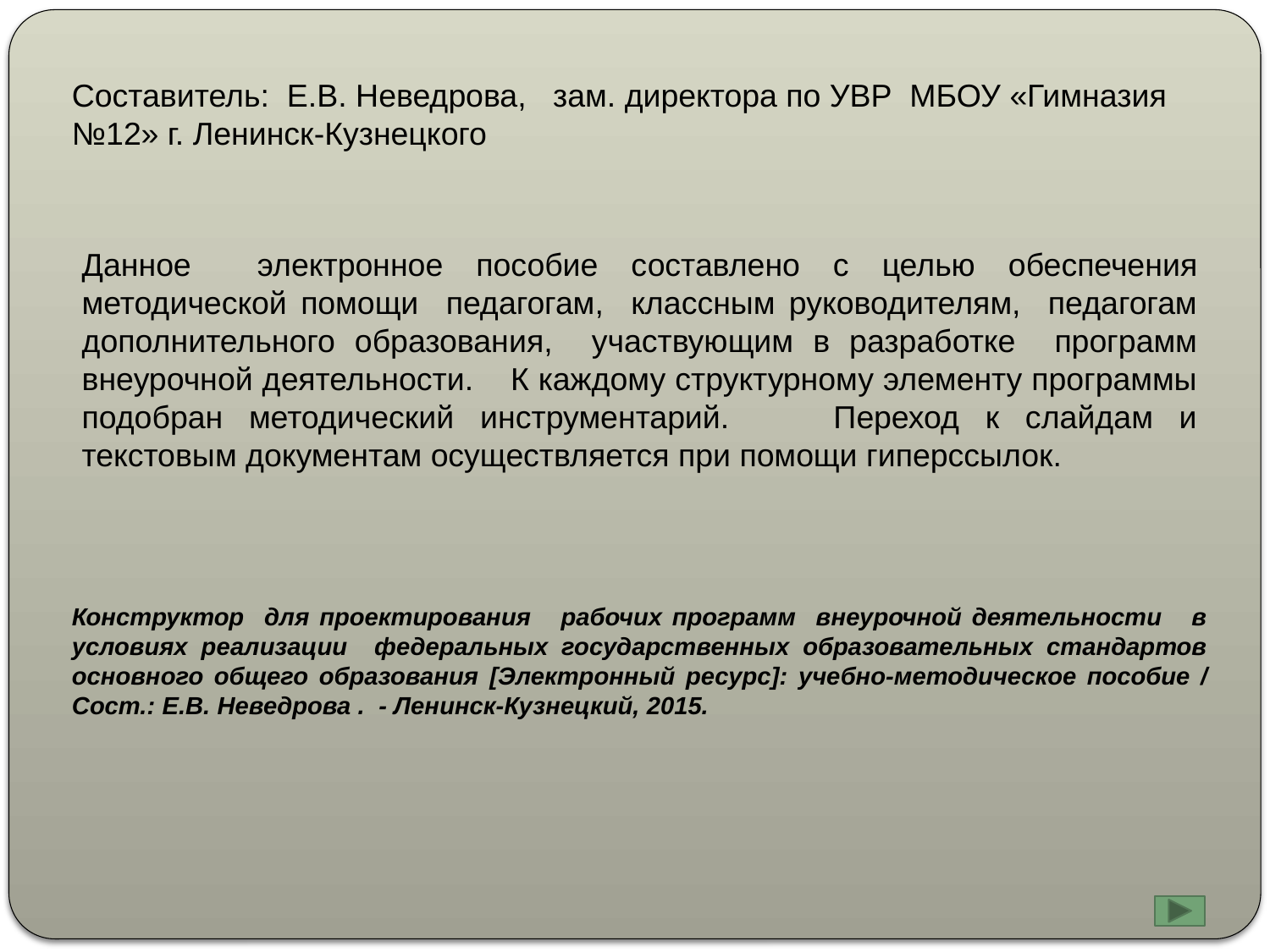

Составитель:  Е.В. Неведрова,   зам. директора по УВР  МБОУ «Гимназия №12» г. Ленинск-Кузнецкого
Данное  электронное пособие составлено с целью обеспечения методической помощи  педагогам,  классным руководителям,  педагогам дополнительного образования,  участвующим в разработке  программ внеурочной деятельности.    К каждому структурному элементу программы подобран методический инструментарий.    Переход к слайдам и текстовым документам осуществляется при помощи гиперссылок.
Конструктор  для проектирования   рабочих программ  внеурочной деятельности   в условиях реализации  федеральных государственных образовательных стандартов основного общего образования [Электронный ресурс]: учебно-методическое пособие / Сост.: Е.В. Неведрова .  - Ленинск-Кузнецкий, 2015.